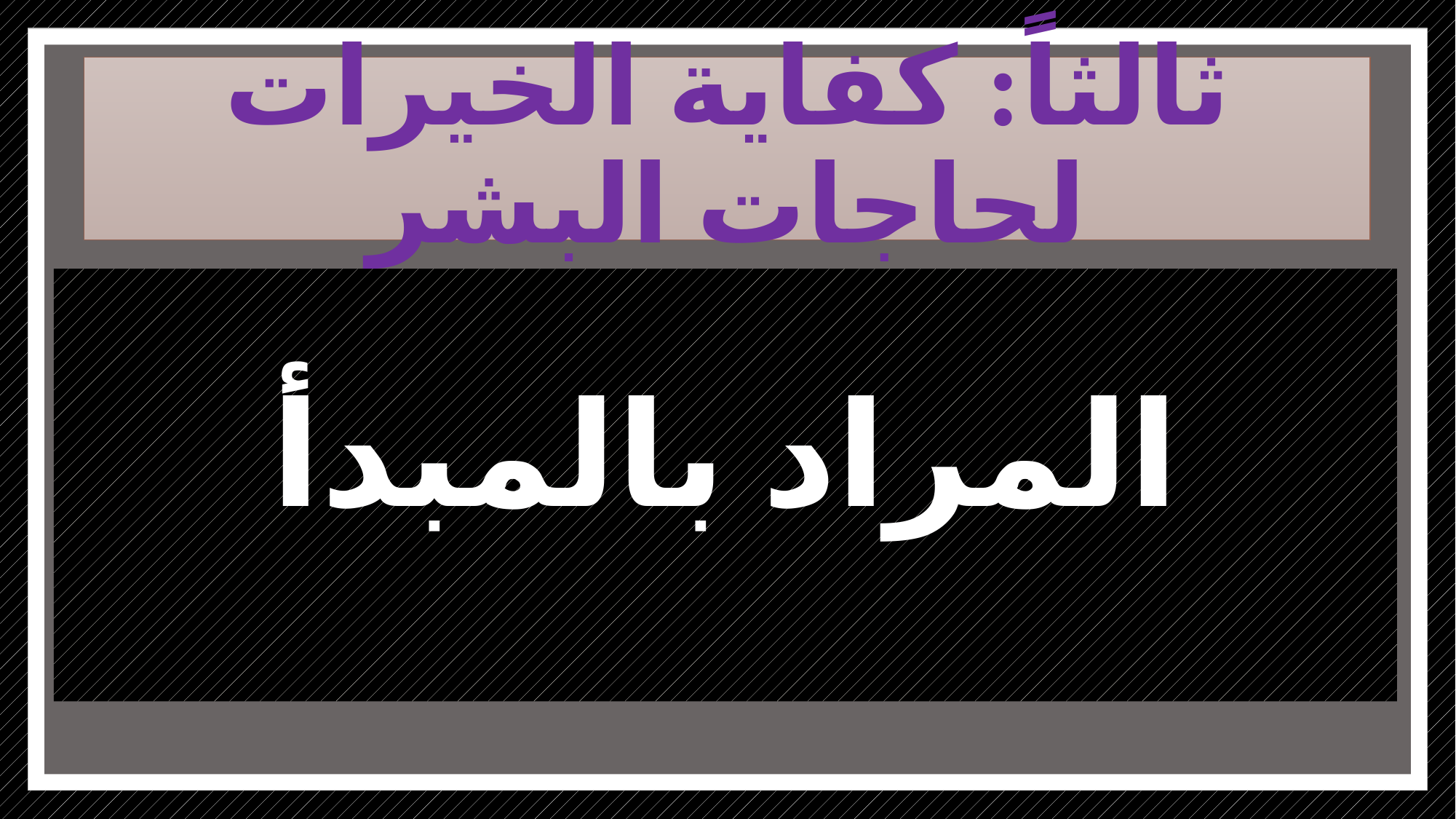

# ثالثاً: كفاية الخيرات لحاجات البشر

المراد بالمبدأ